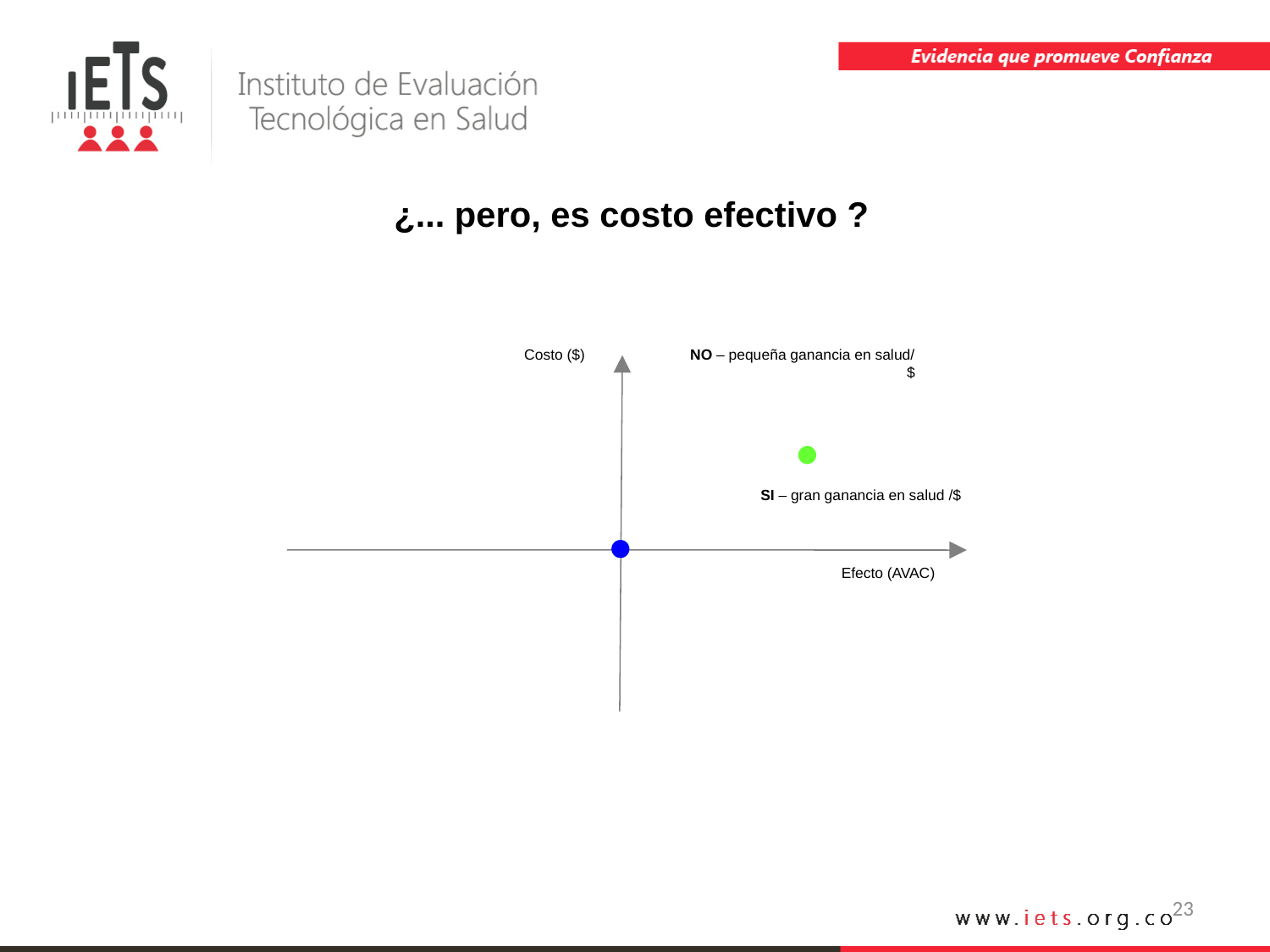

# ¿... pero, es costo efectivo ?

Costo ($)
NO – pequeña ganancia en salud/ $

SI – gran ganancia en salud /$

Efecto (AVAC)
23